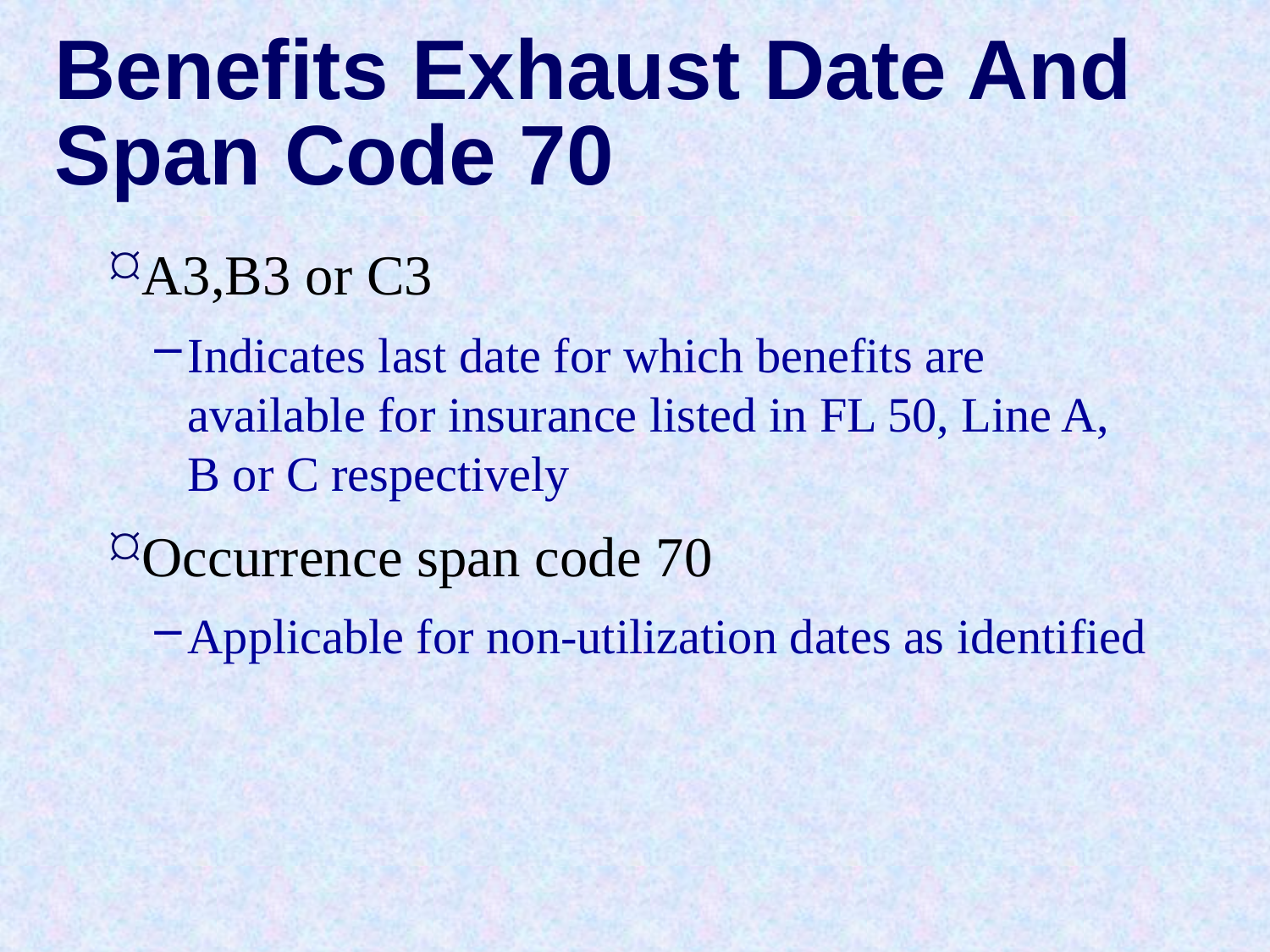

# Benefits Exhaust Date And Span Code 70
A3,B3 or C3
Indicates last date for which benefits are available for insurance listed in FL 50, Line A, B or C respectively
Occurrence span code 70
Applicable for non-utilization dates as identified